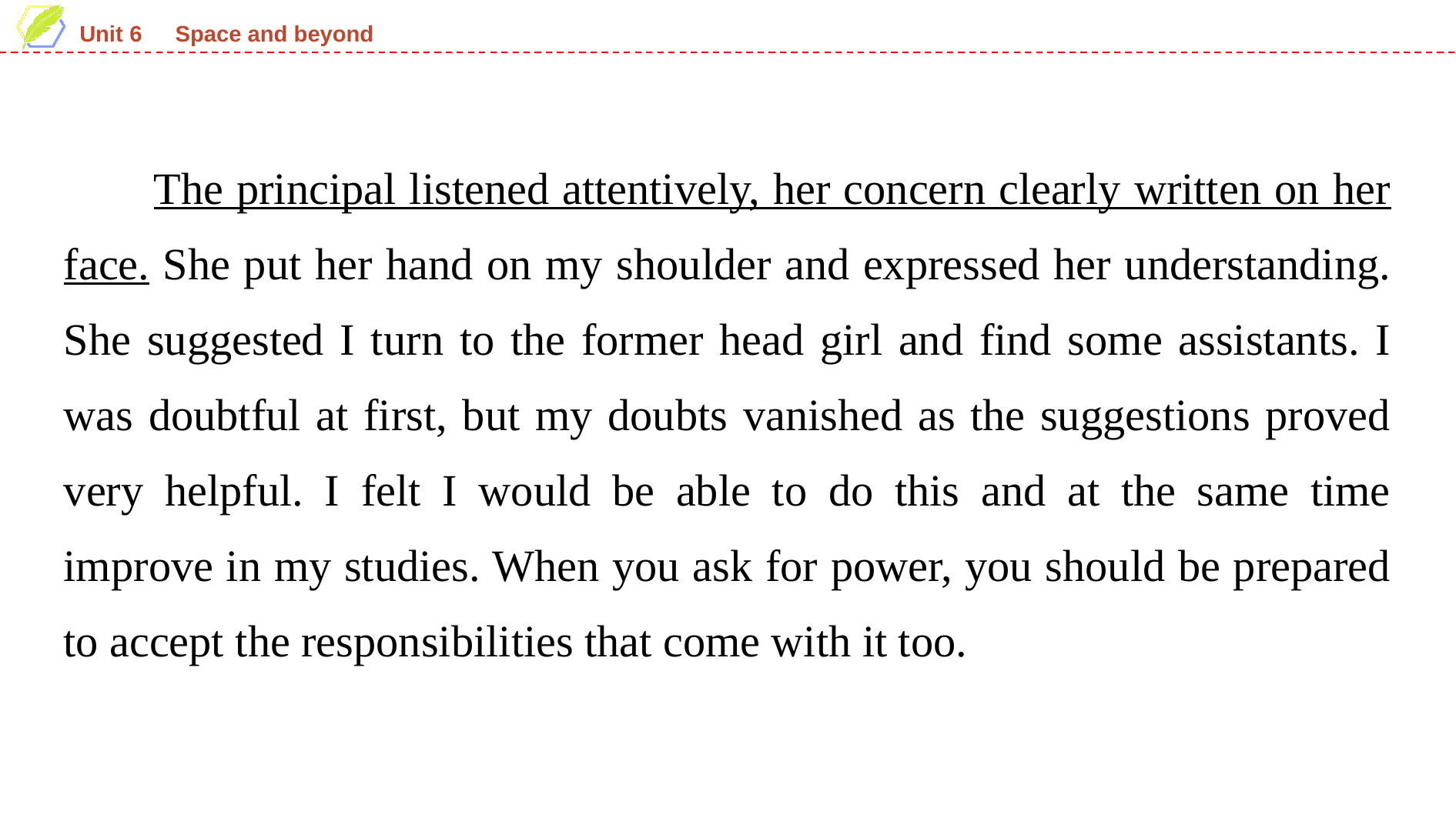

The principal listened attentively, her concern clearly written on her face. She put her hand on my shoulder and expressed her understanding. She suggested I turn to the former head girl and find some assistants. I was doubtful at first, but my doubts vanished as the suggestions proved very helpful. I felt I would be able to do this and at the same time improve in my studies. When you ask for power, you should be prepared to accept the responsibilities that come with it too.